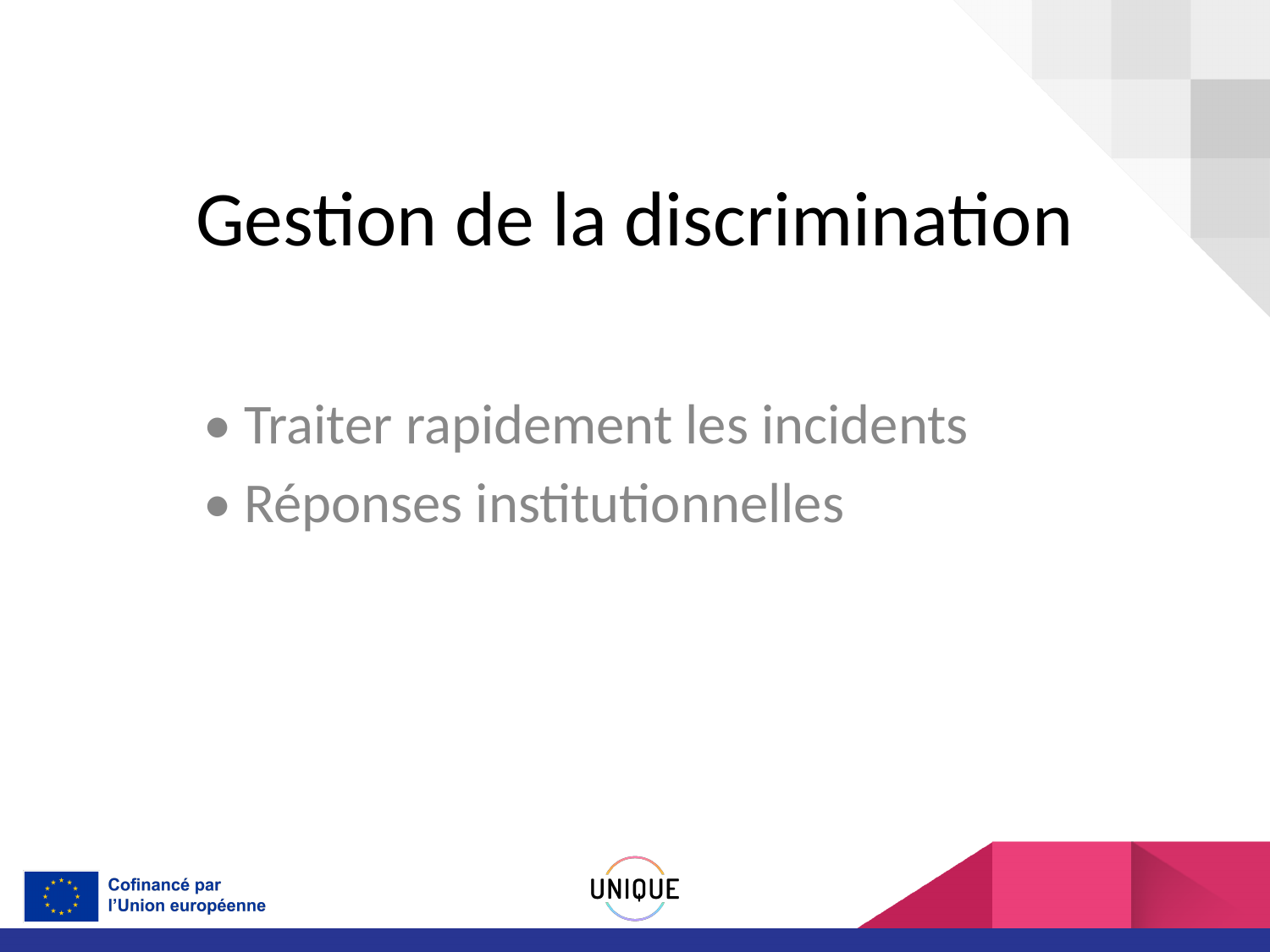

# Gestion de la discrimination
• Traiter rapidement les incidents
• Réponses institutionnelles